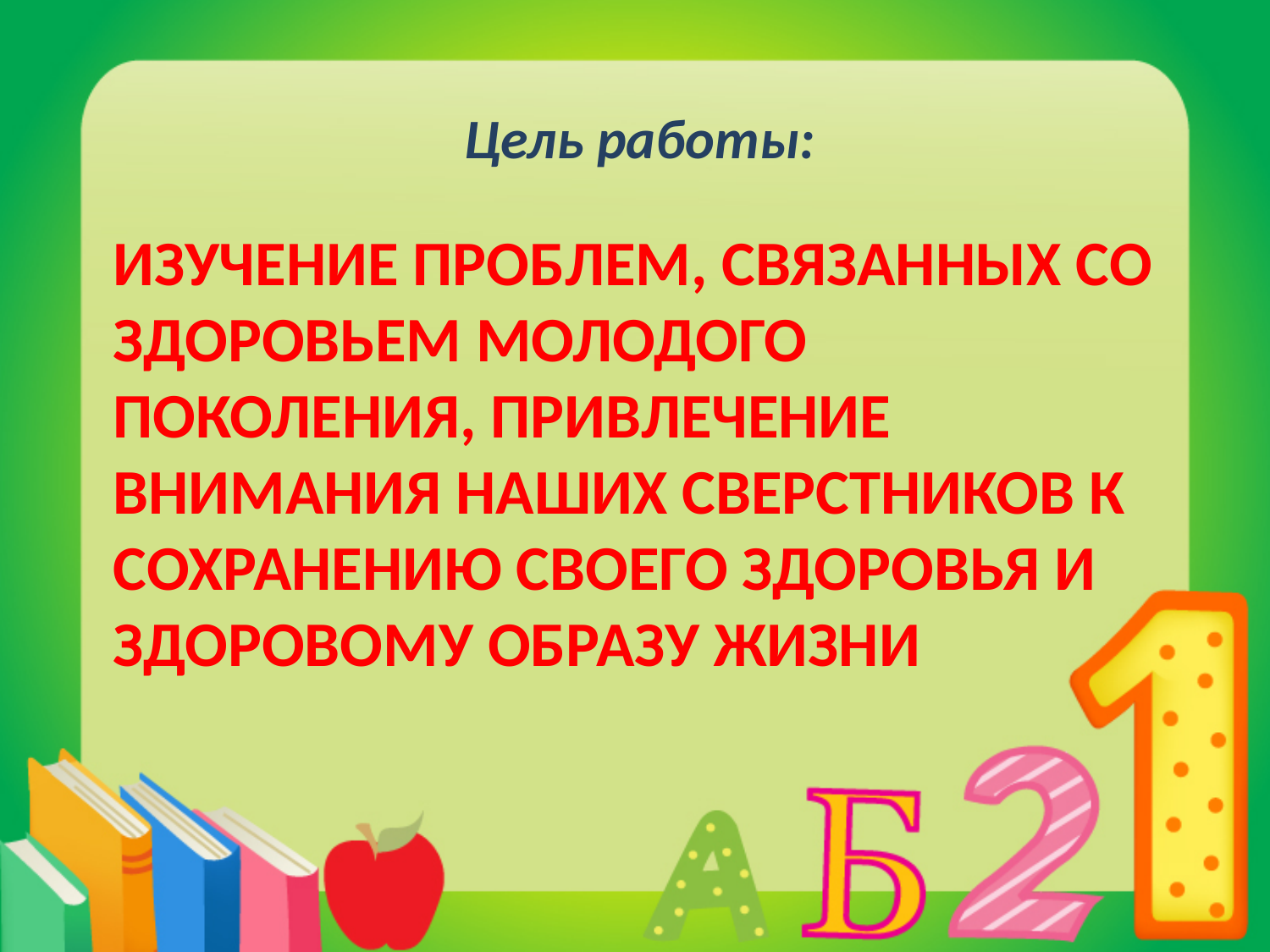

Цель работы:
# изучение проблем, связанных со здоровьем молодого поколения, привлечение внимания наших сверстников к сохранению своего здоровья и здоровому образу жизни